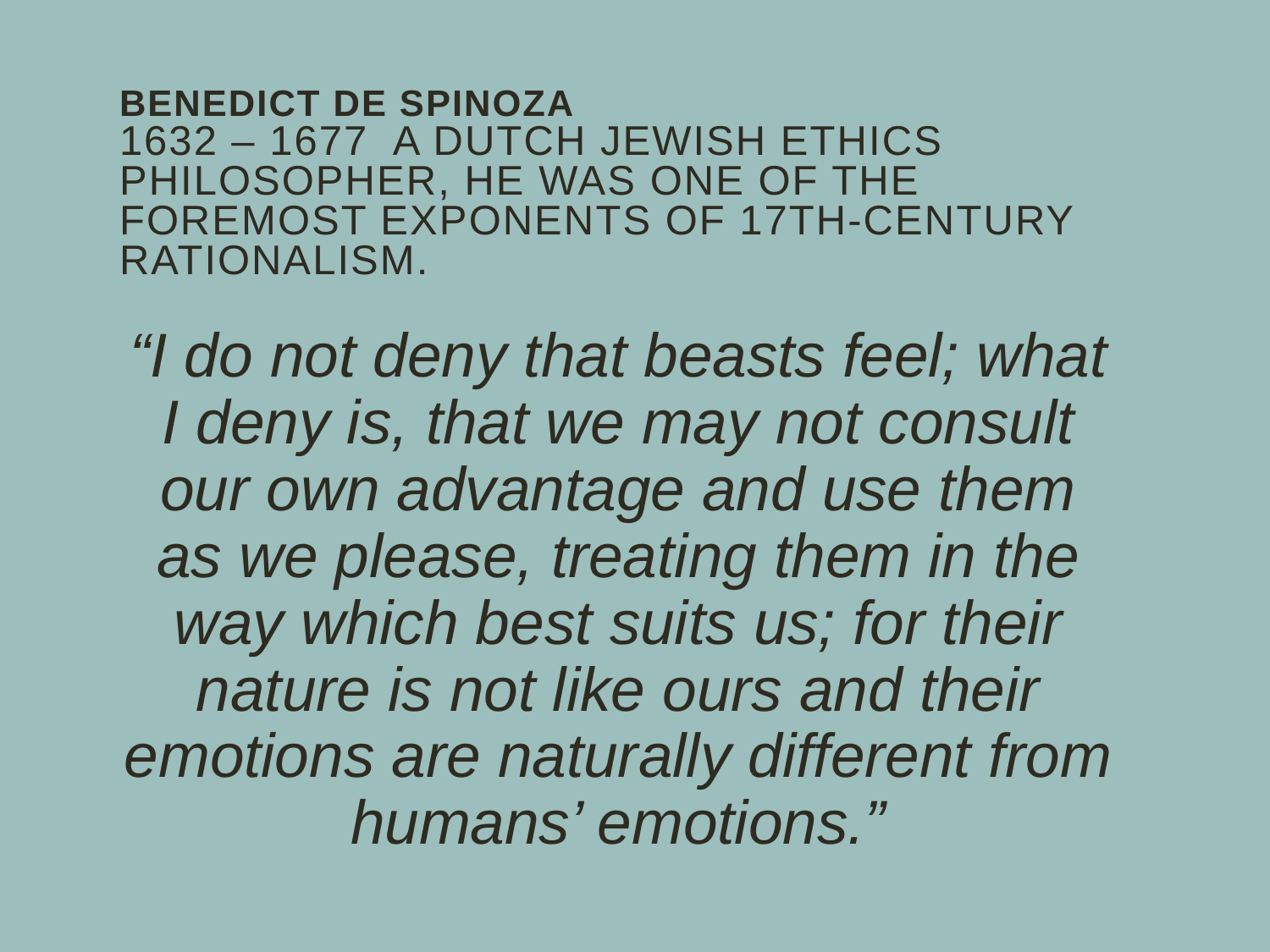

# Benedict de Spinoza 1632 – 1677  A Dutch jewish Ethics philosopher, he was one of the foremost exponents of 17th-century Rationalism.
“I do not deny that beasts feel; what I deny is, that we may not consult our own advantage and use them as we please, treating them in the way which best suits us; for their nature is not like ours and their emotions are naturally different from humans’ emotions.”